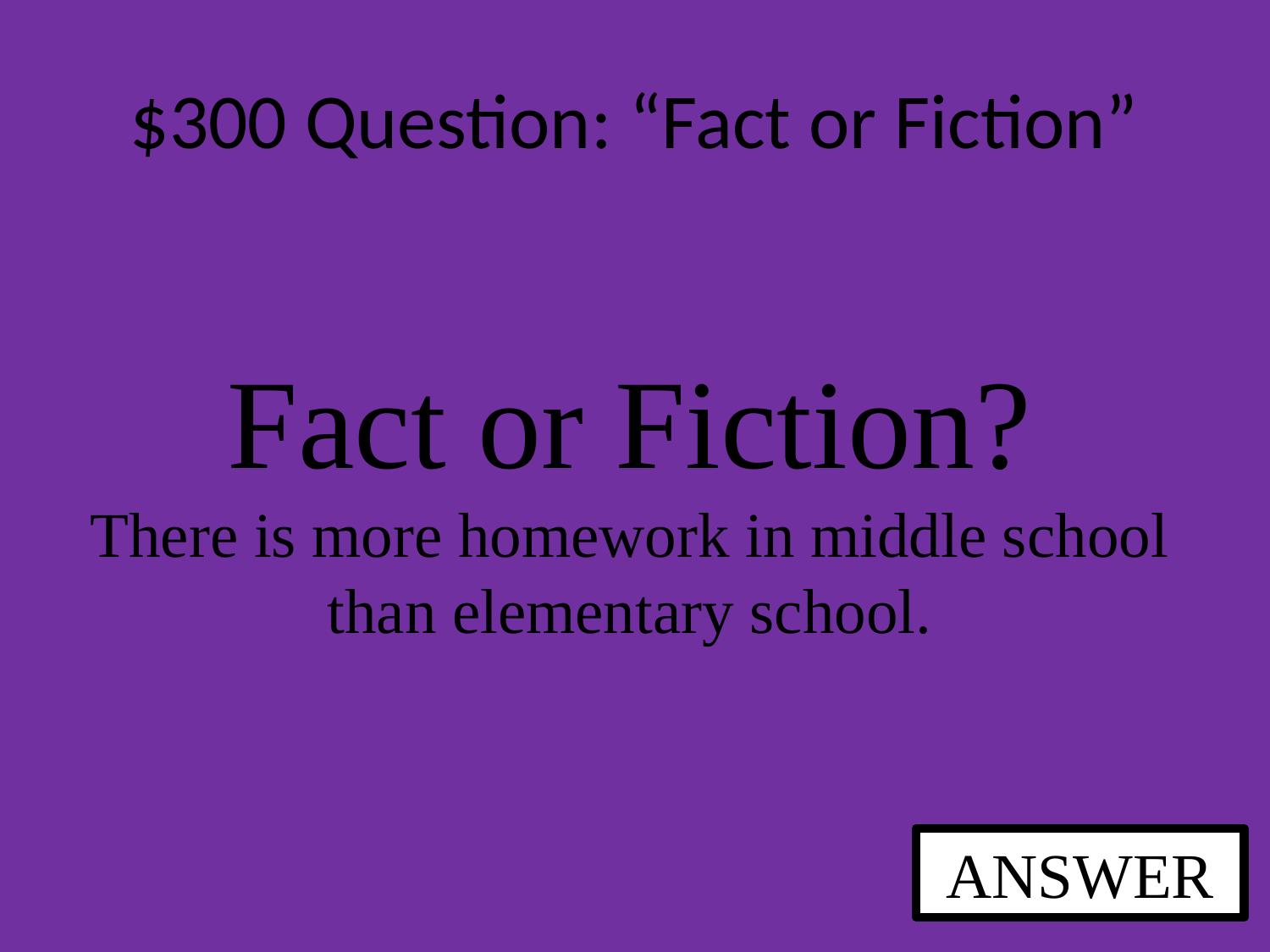

# $300 Question: “Fact or Fiction”
Fact or Fiction?
There is more homework in middle school than elementary school.
ANSWER